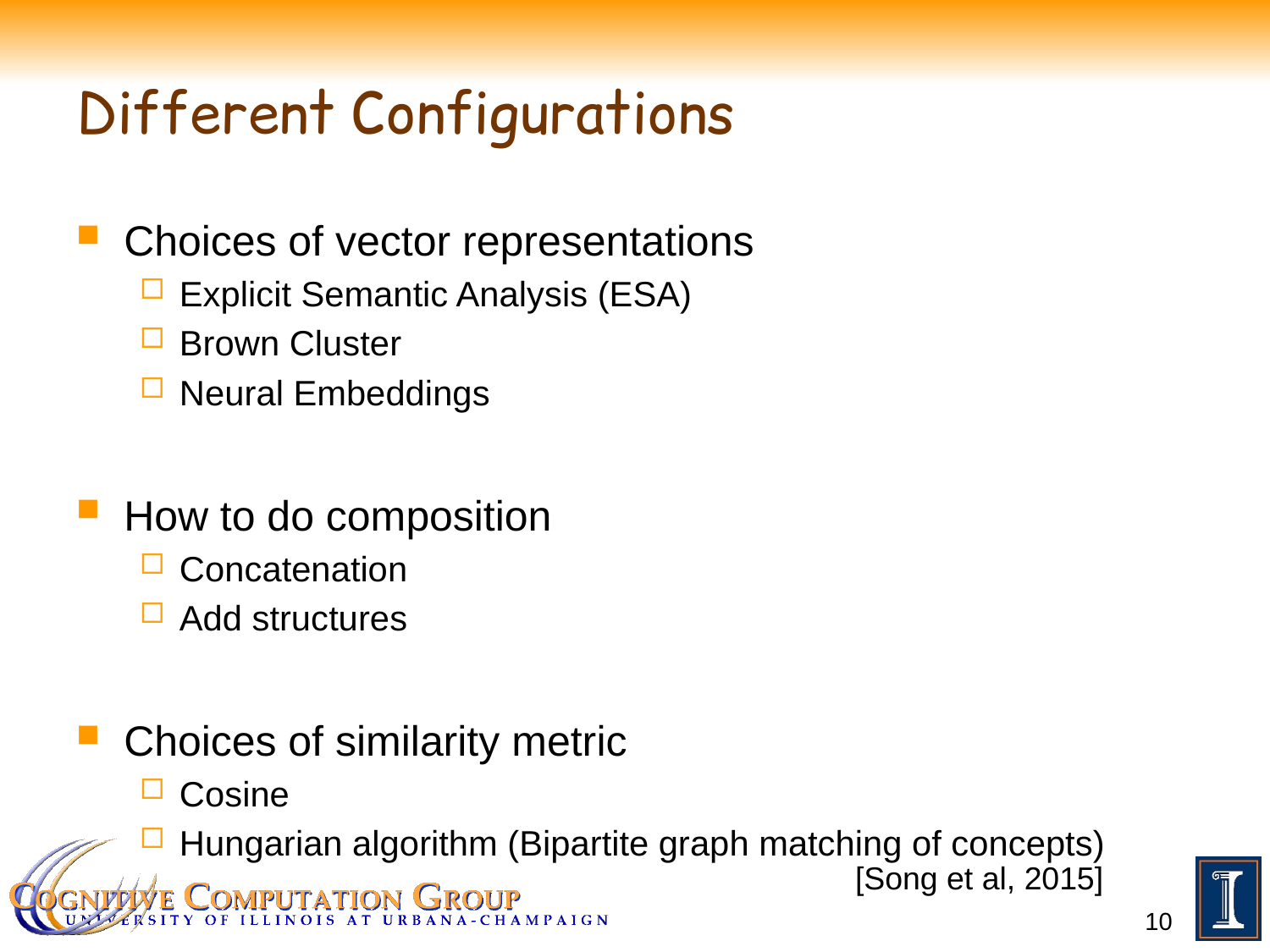

# Different Configurations
Choices of vector representations
Explicit Semantic Analysis (ESA)
Brown Cluster
Neural Embeddings

How to do composition
Concatenation
Add structures

Choices of similarity metric
Cosine
Hungarian algorithm (Bipartite graph matching of concepts)
[Song et al, 2015]
10